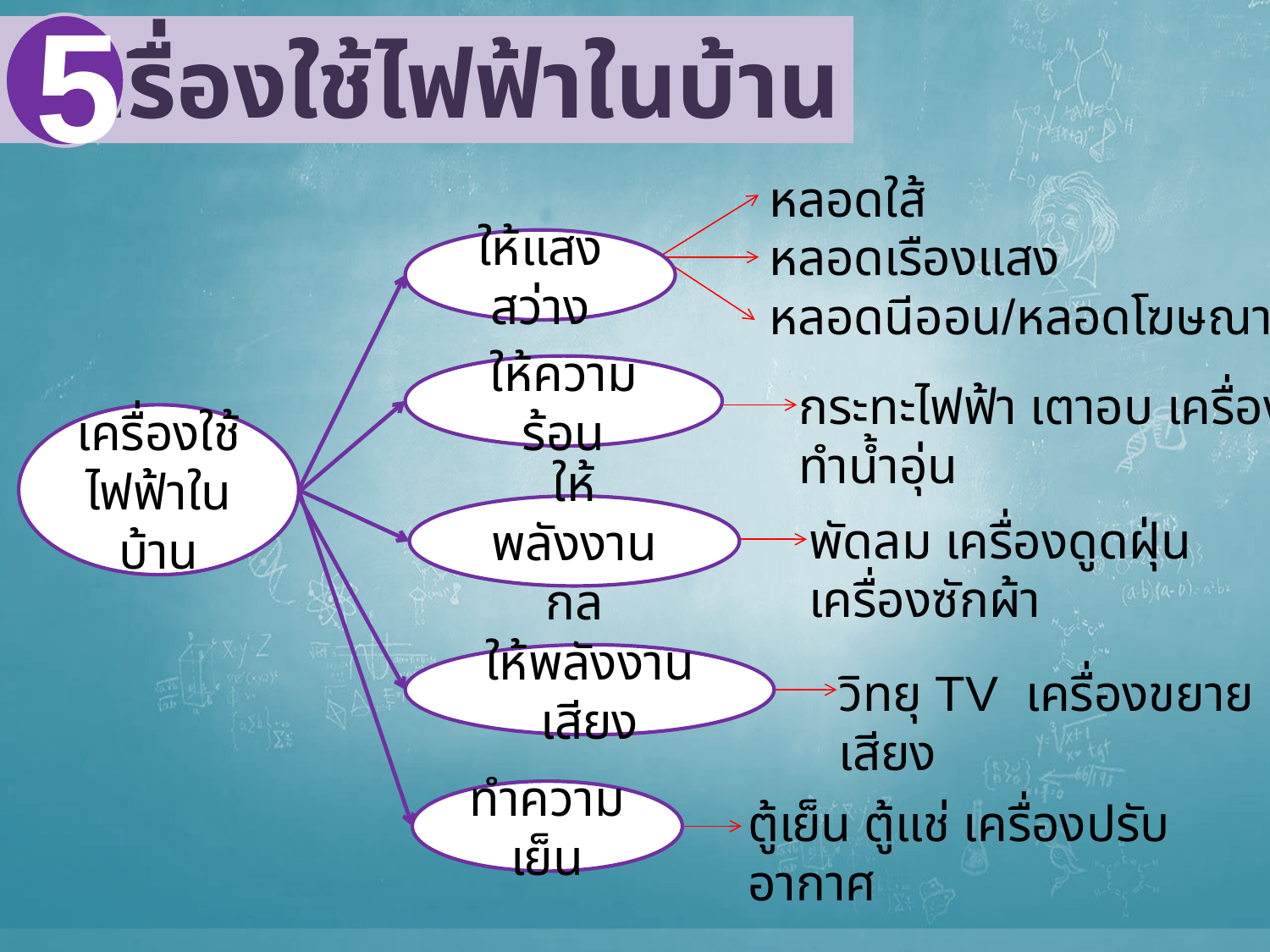

5
  เครื่องใช้ไฟฟ้าในบ้าน
หลอดใส้
หลอดเรืองแสง
หลอดนีออน/หลอดโฆษณา
ให้แสงสว่าง
ให้ความร้อน
กระทะไฟฟ้า เตาอบ เครื่องทำน้ำอุ่น
เครื่องใช้ไฟฟ้าในบ้าน
ให้พลังงานกล
พัดลม เครื่องดูดฝุ่น เครื่องซักผ้า
ให้พลังงานเสียง
วิทยุ TV  เครื่องขยายเสียง
ทำความเย็น
ตู้เย็น ตู้แช่ เครื่องปรับอากาศ